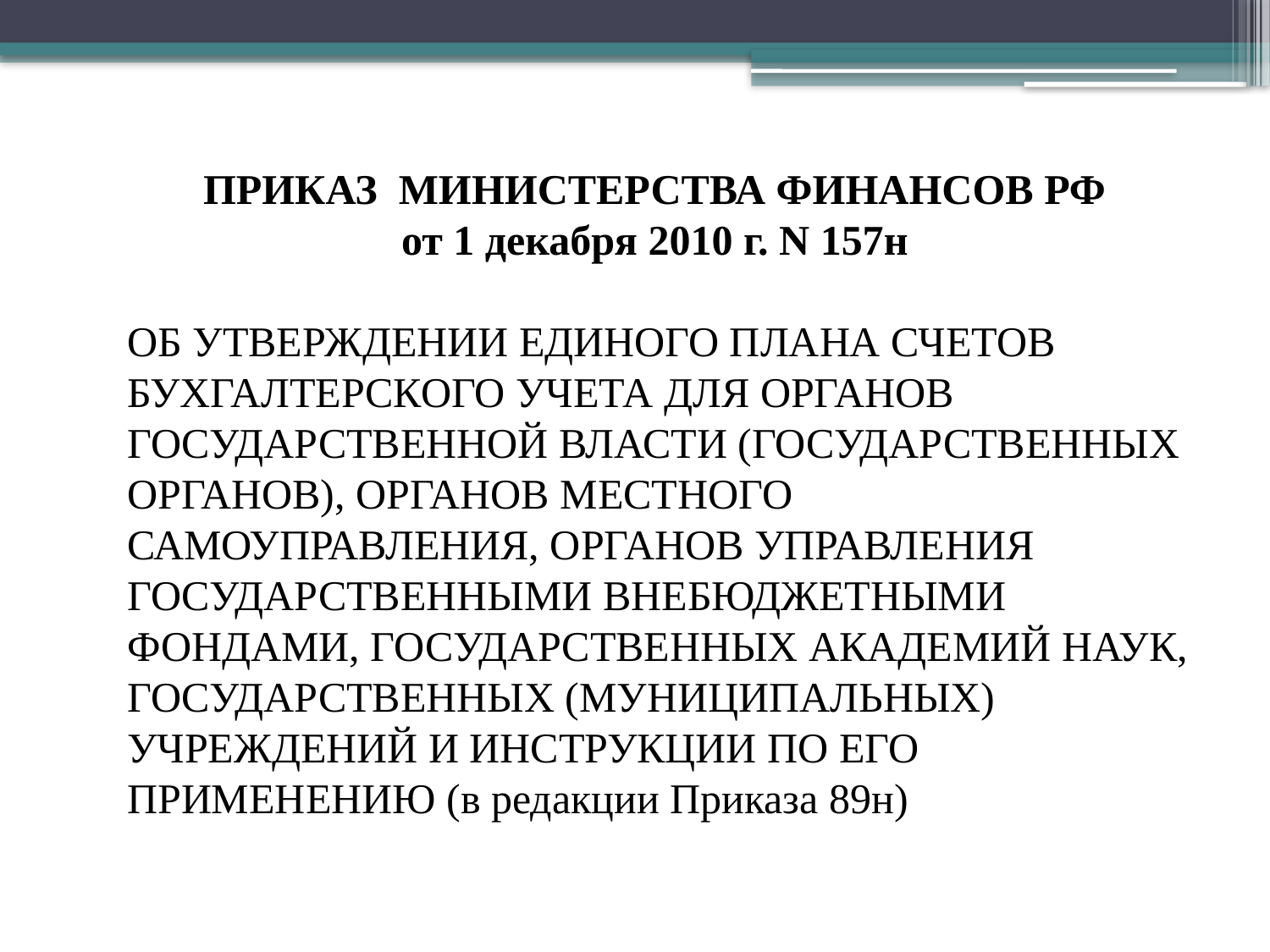

ПРИКАЗ  МИНИСТЕРСТВА ФИНАНСОВ РФ
от 1 декабря 2010 г. N 157н

ОБ УТВЕРЖДЕНИИ ЕДИНОГО ПЛАНА СЧЕТОВ БУХГАЛТЕРСКОГО УЧЕТА ДЛЯ ОРГАНОВ ГОСУДАРСТВЕННОЙ ВЛАСТИ (ГОСУДАРСТВЕННЫХ ОРГАНОВ), ОРГАНОВ МЕСТНОГО САМОУПРАВЛЕНИЯ, ОРГАНОВ УПРАВЛЕНИЯ ГОСУДАРСТВЕННЫМИ ВНЕБЮДЖЕТНЫМИ ФОНДАМИ, ГОСУДАРСТВЕННЫХ АКАДЕМИЙ НАУК, ГОСУДАРСТВЕННЫХ (МУНИЦИПАЛЬНЫХ) УЧРЕЖДЕНИЙ И ИНСТРУКЦИИ ПО ЕГО ПРИМЕНЕНИЮ (в редакции Приказа 89н)